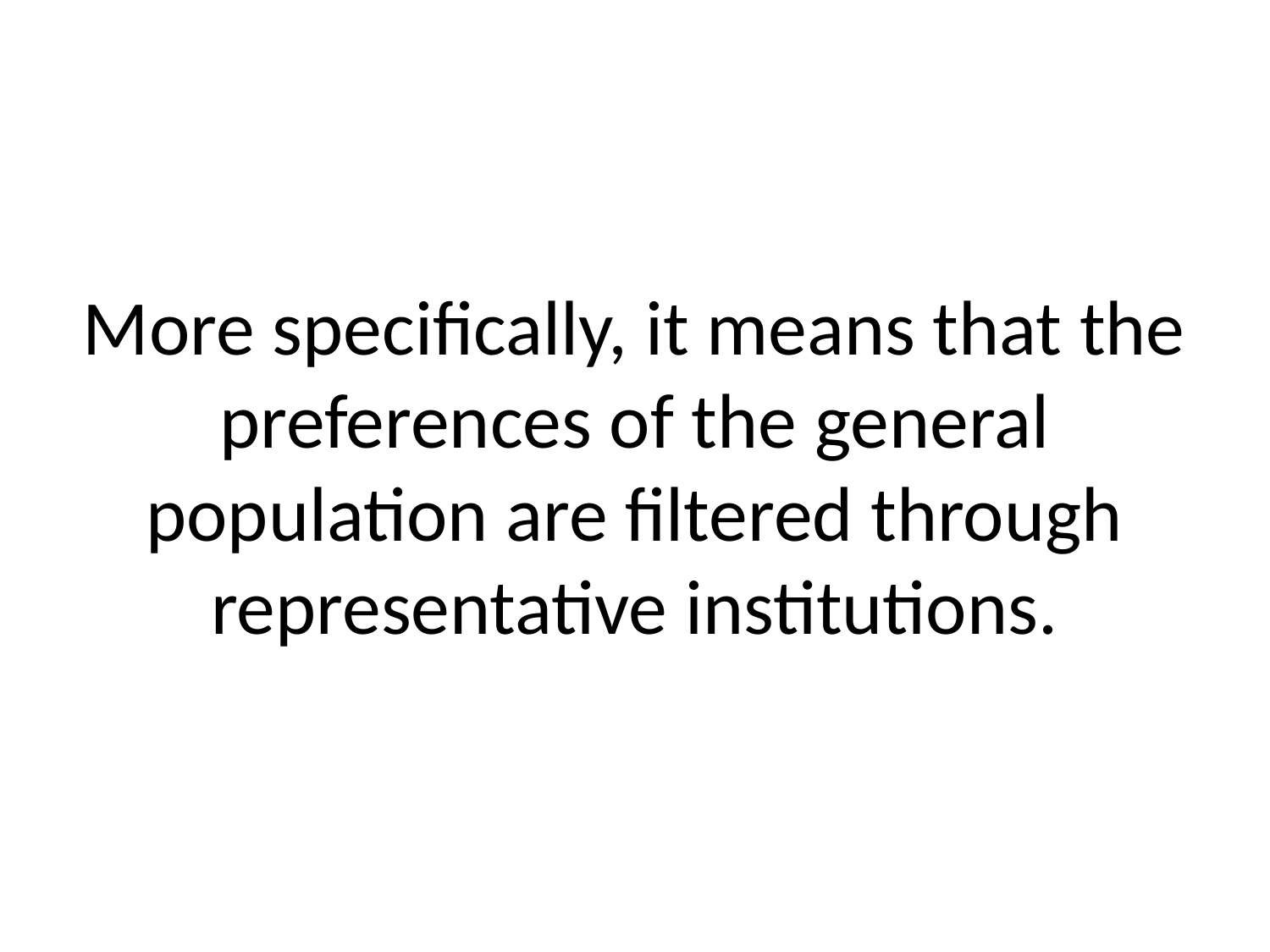

# More specifically, it means that the preferences of the general population are filtered through representative institutions.